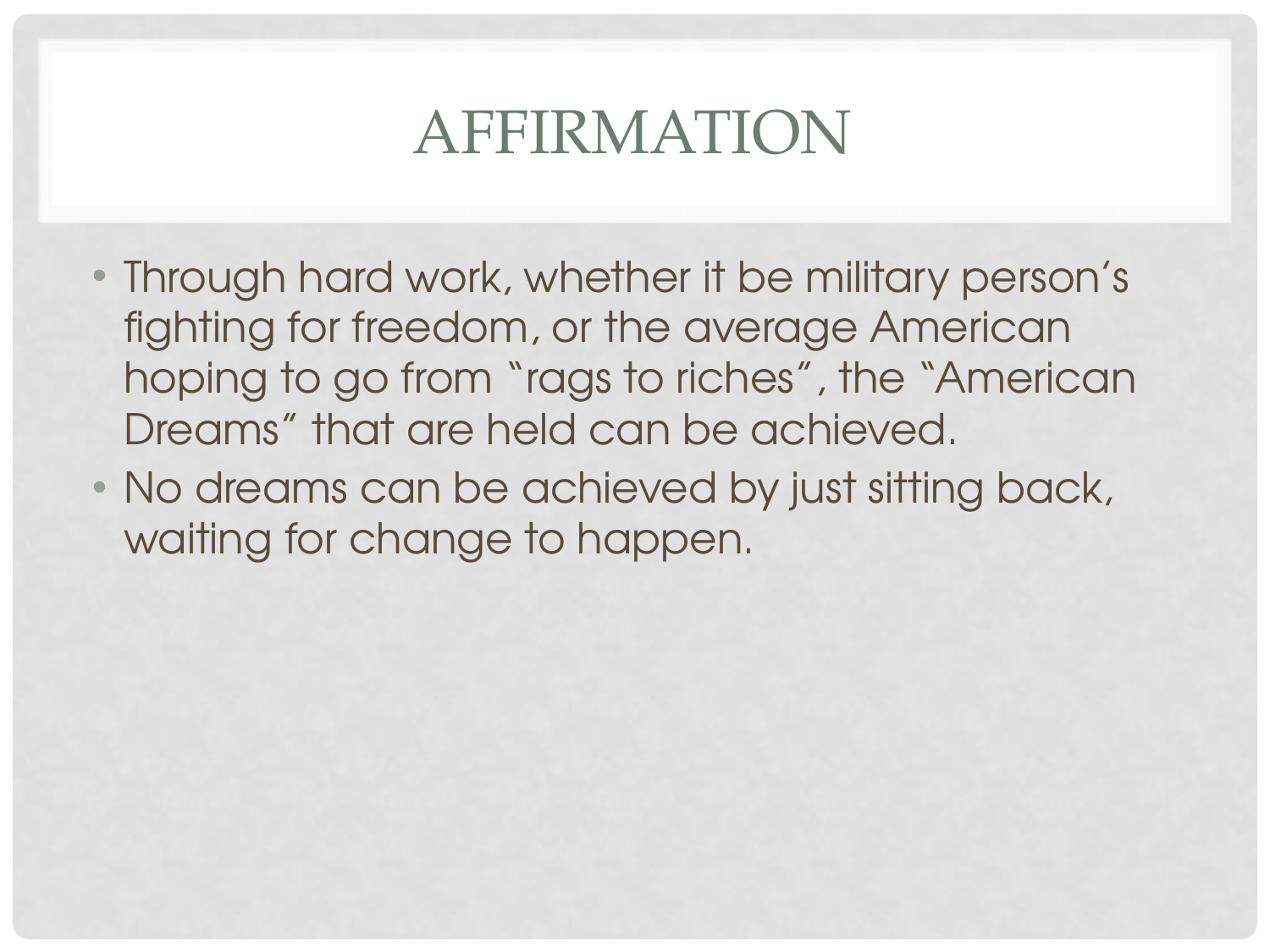

# Affirmation
Through hard work, whether it be military person’s fighting for freedom, or the average American hoping to go from “rags to riches”, the “American Dreams” that are held can be achieved.
No dreams can be achieved by just sitting back, waiting for change to happen.